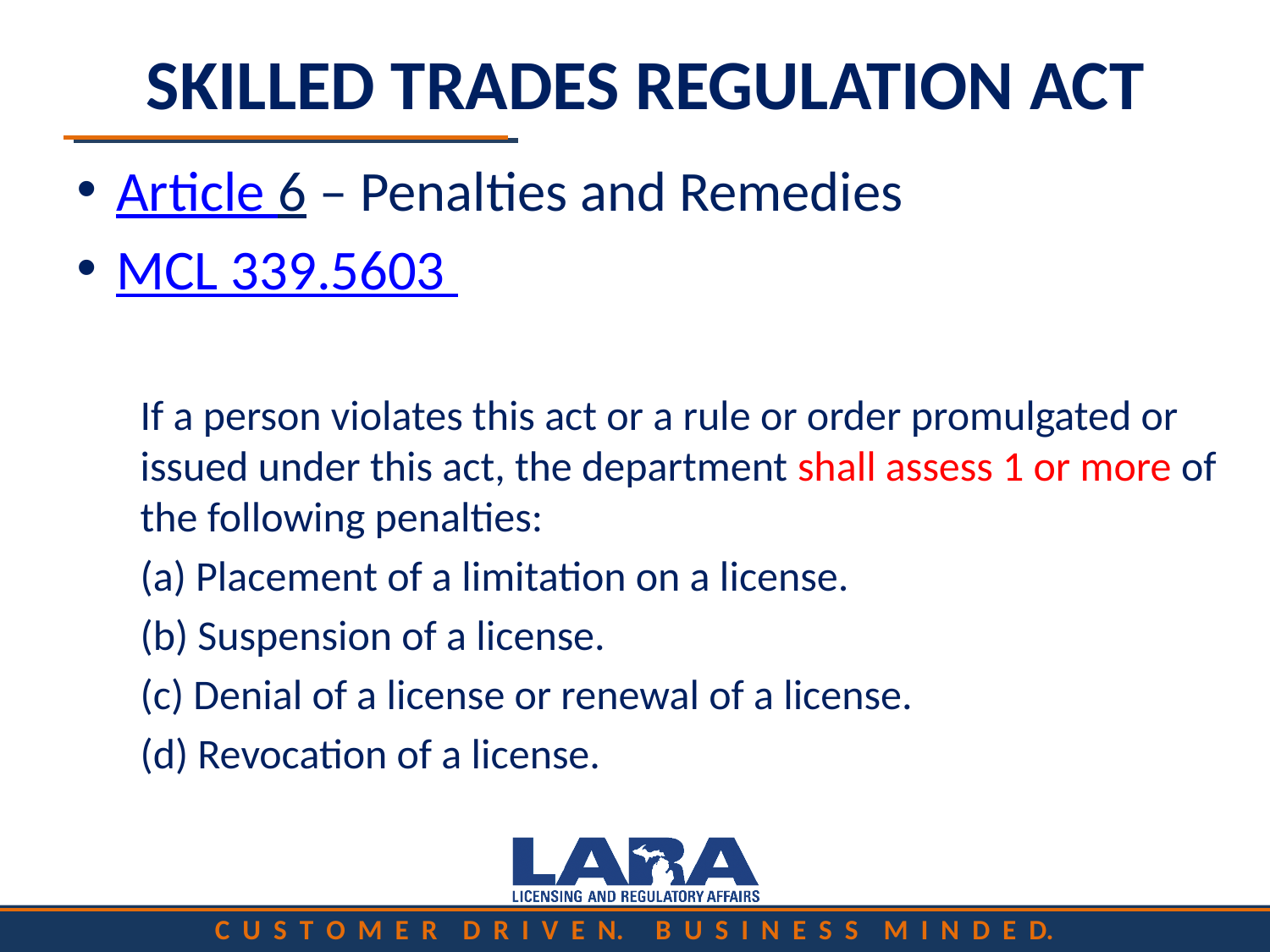

# SKILLED TRADES REGULATION ACT
Article 6 – Penalties and Remedies
MCL 339.5603

	If a person violates this act or a rule or order promulgated or 	issued under this act, the department shall assess 1 or more of 	the following penalties:
	(a) Placement of a limitation on a license.
	(b) Suspension of a license.
	(c) Denial of a license or renewal of a license.
	(d) Revocation of a license.